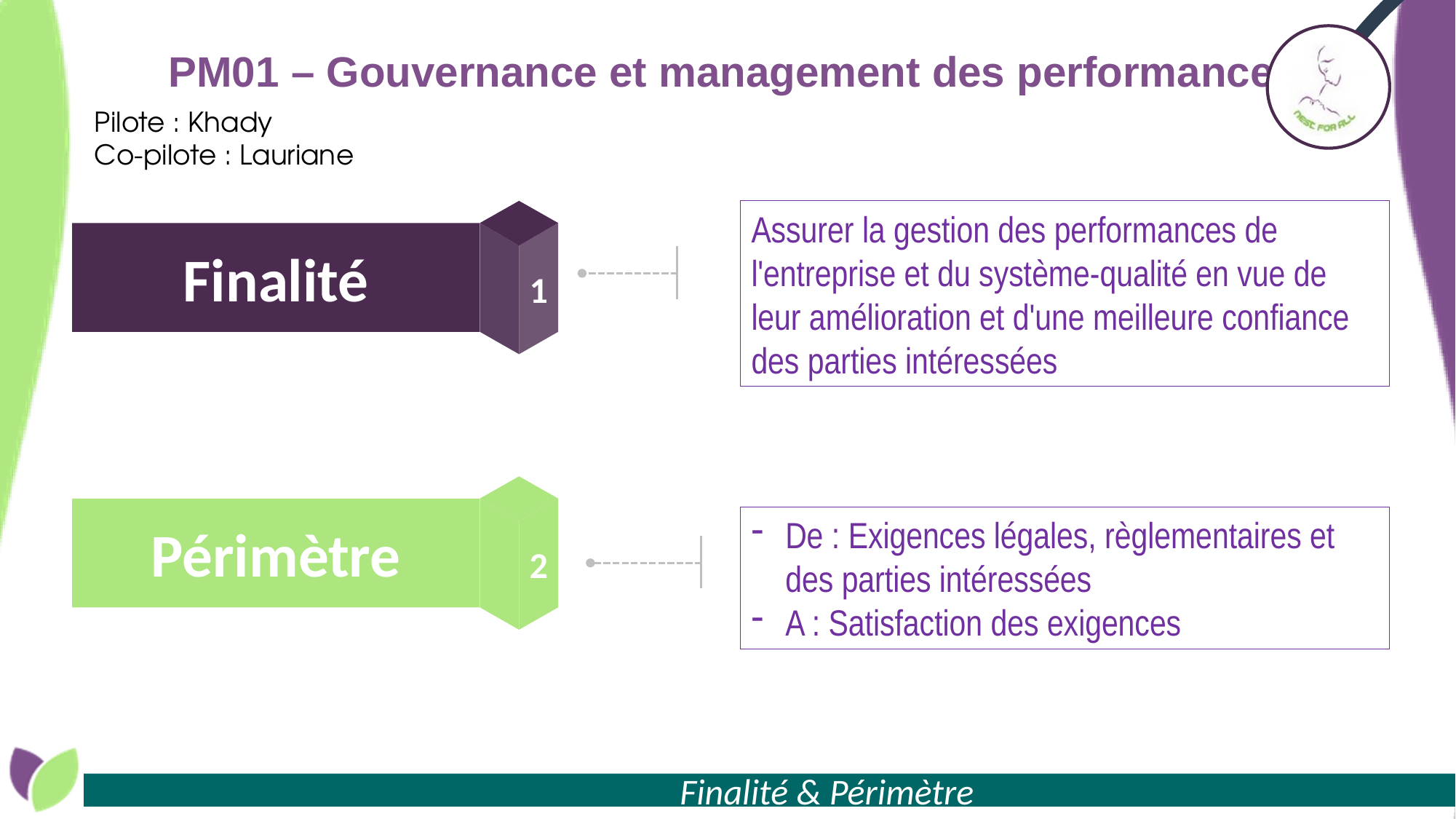

# PM01 – Gouvernance et management des performances
Pilote : Khady
Co-pilote : Lauriane

1
Finalité
Assurer la gestion des performances de l'entreprise et du système-qualité en vue de leur amélioration et d'une meilleure confiance des parties intéressées

2
Périmètre
De : Exigences légales, règlementaires et des parties intéressées
A : Satisfaction des exigences

  Finalité & Périmètre